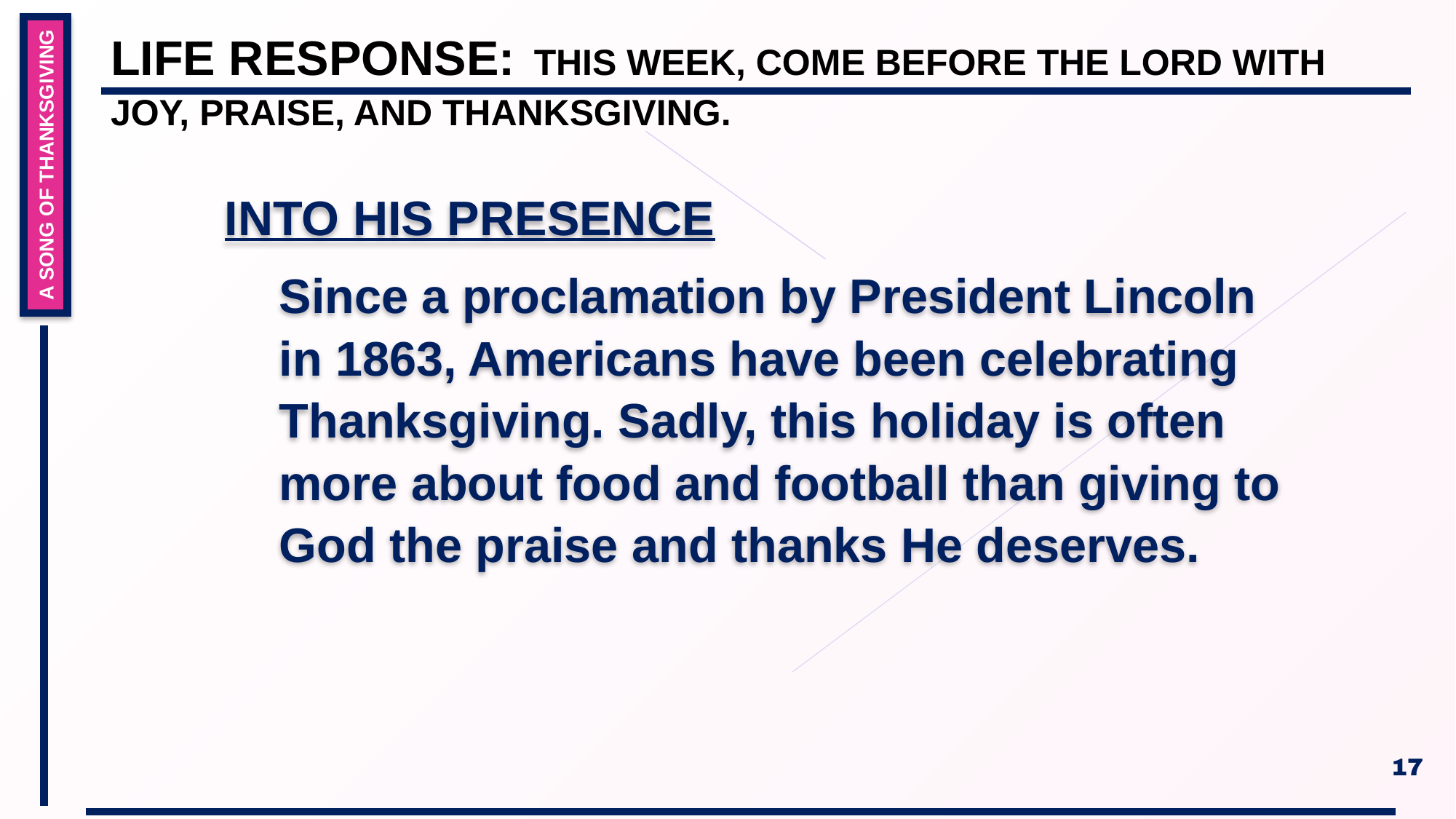

Life Response: This week, come before the Lord with joy, praise, and thanksgiving.

Into His Presence

Since a proclamation by President Lincoln in 1863, Americans have been celebrating Thanksgiving. Sadly, this holiday is often more about food and football than giving to God the praise and thanks He deserves.

A Song of Thanksgiving

17